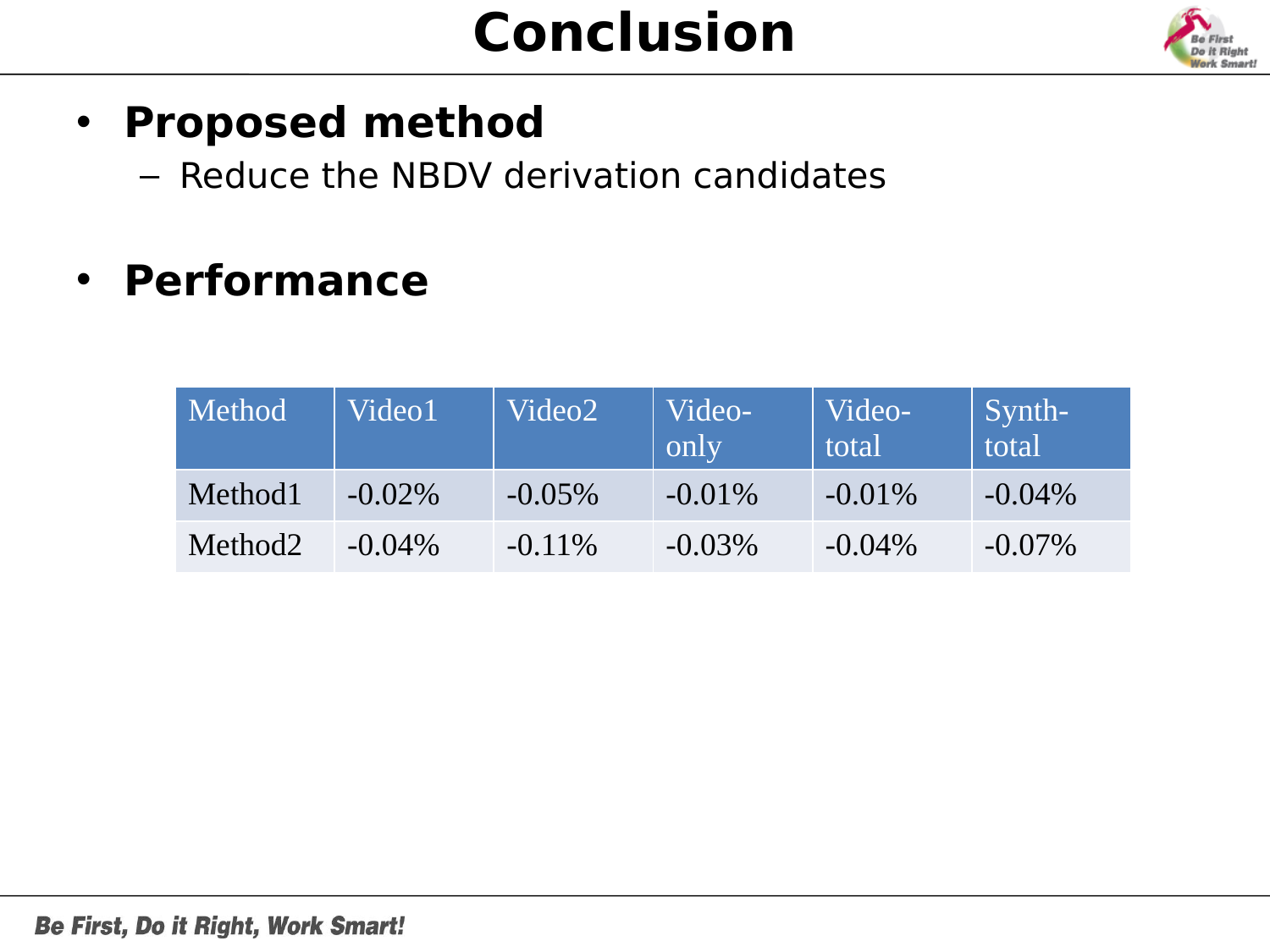

# Conclusion
Proposed method
Reduce the NBDV derivation candidates

Performance

| Method | Video1 | Video2 | Video-only | Video-total | Synth-total |
| --- | --- | --- | --- | --- | --- |
| Method1 | -0.02% | -0.05% | -0.01% | -0.01% | -0.04% |
| Method2 | -0.04% | -0.11% | -0.03% | -0.04% | -0.07% |